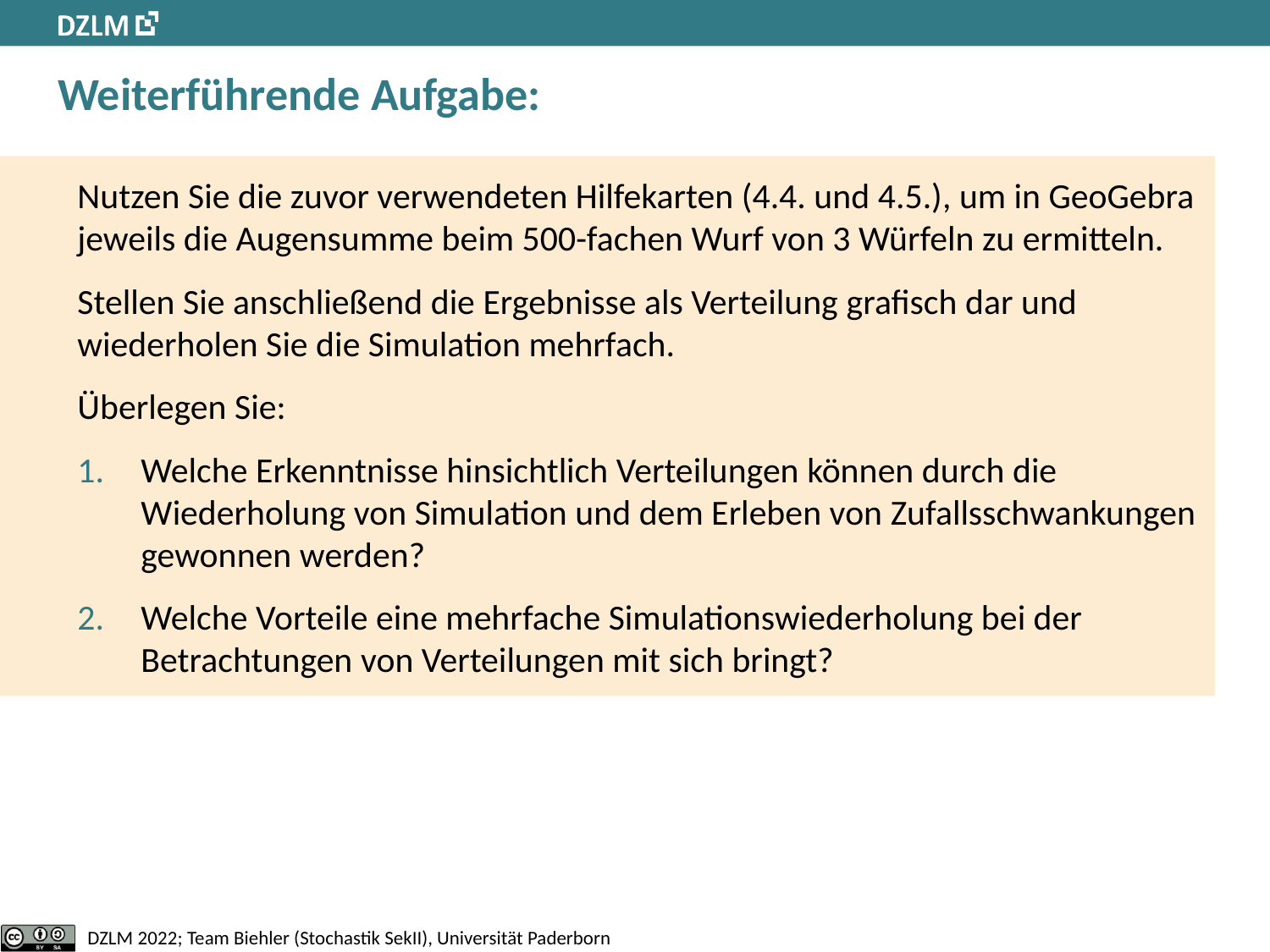

# Weiterführende Aufgabe:

Nutzen Sie die zuvor verwendeten Hilfekarten (4.4. und 4.5.), um in GeoGebra jeweils die Augensumme beim 500-fachen Wurf von 3 Würfeln zu ermitteln.
Stellen Sie anschließend die Ergebnisse als Verteilung grafisch dar und wiederholen Sie die Simulation mehrfach.
Überlegen Sie:
Welche Erkenntnisse hinsichtlich Verteilungen können durch die Wiederholung von Simulation und dem Erleben von Zufallsschwankungen gewonnen werden?
Welche Vorteile eine mehrfache Simulationswiederholung bei der Betrachtungen von Verteilungen mit sich bringt?